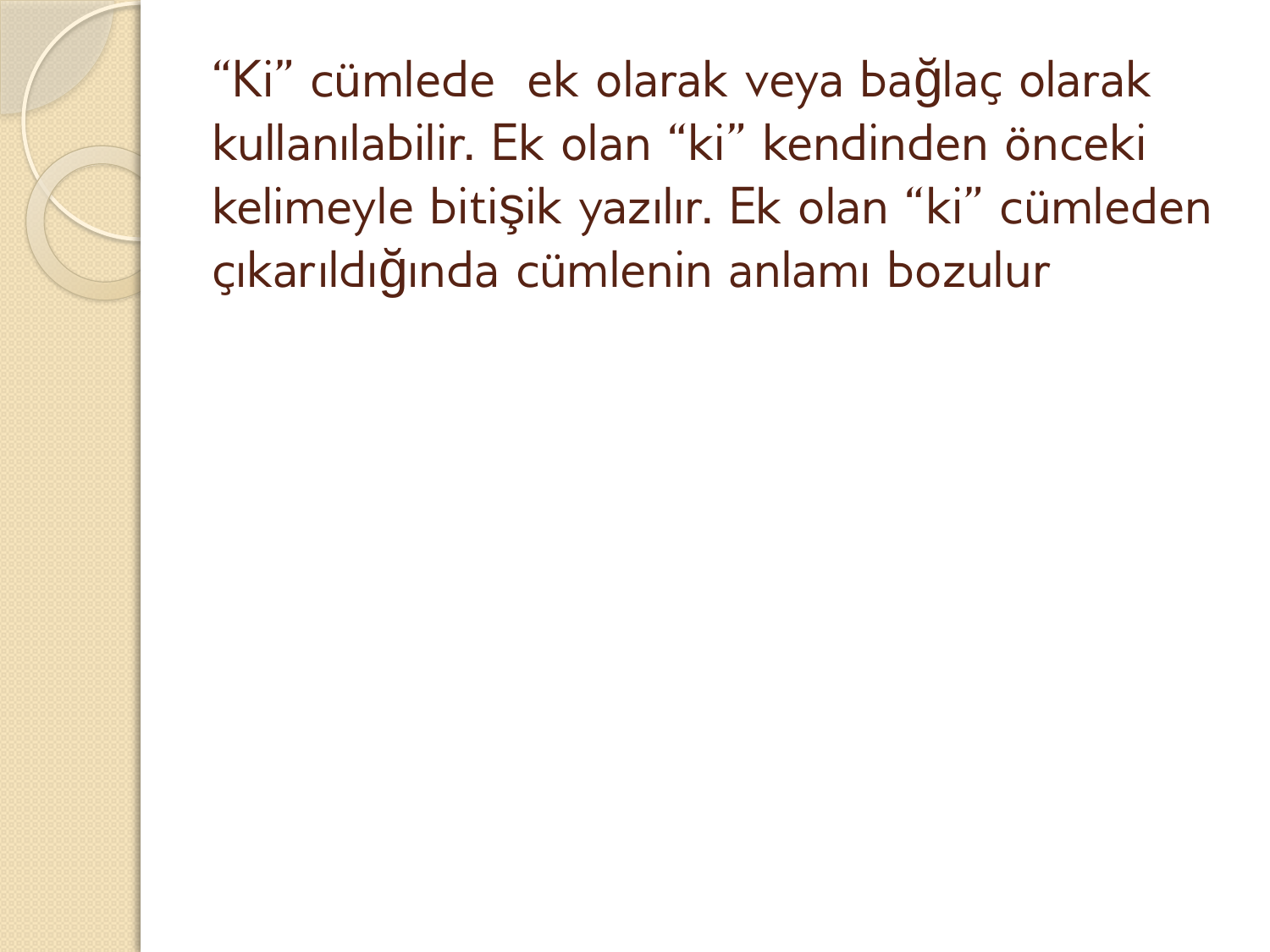

# “Ki” cümlede  ek olarak veya bağlaç olarak kullanılabilir. Ek olan “ki” kendinden önceki kelimeyle bitişik yazılır. Ek olan “ki” cümleden çıkarıldığında cümlenin anlamı bozulur